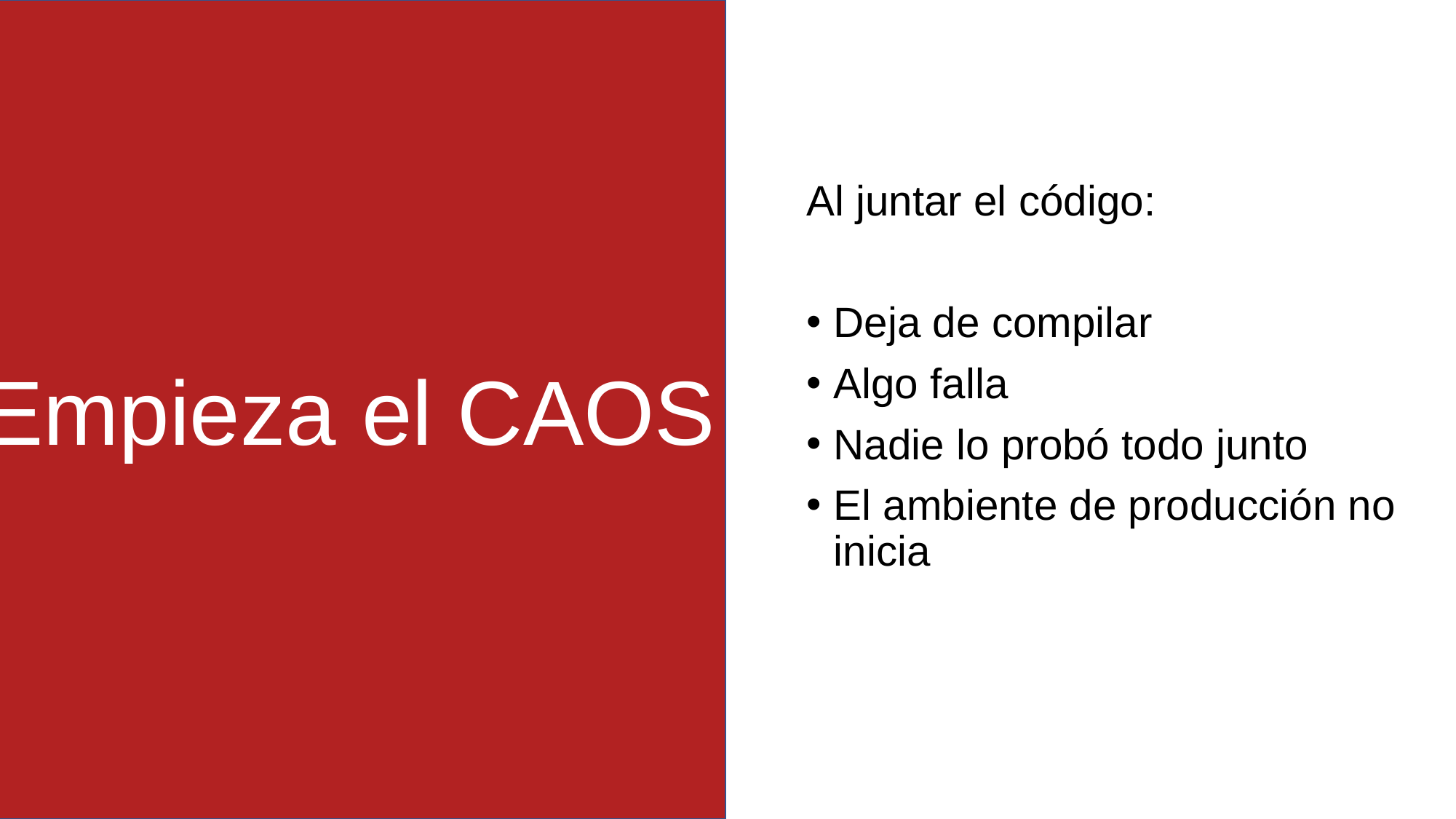

# Escenarios reales
Al juntar el código:

Deja de compilar
Algo falla
Nadie lo probó todo junto
El ambiente de producción no inicia
Un equipo de desarrollo está trabajando de la forma:
Encargado de programar el login

Encargado de programar las compras y carrito

Encargado de la base de datos
Empieza el CAOS

La solución
Un sistema que revisa automáticamente el código cada vez que cambia.